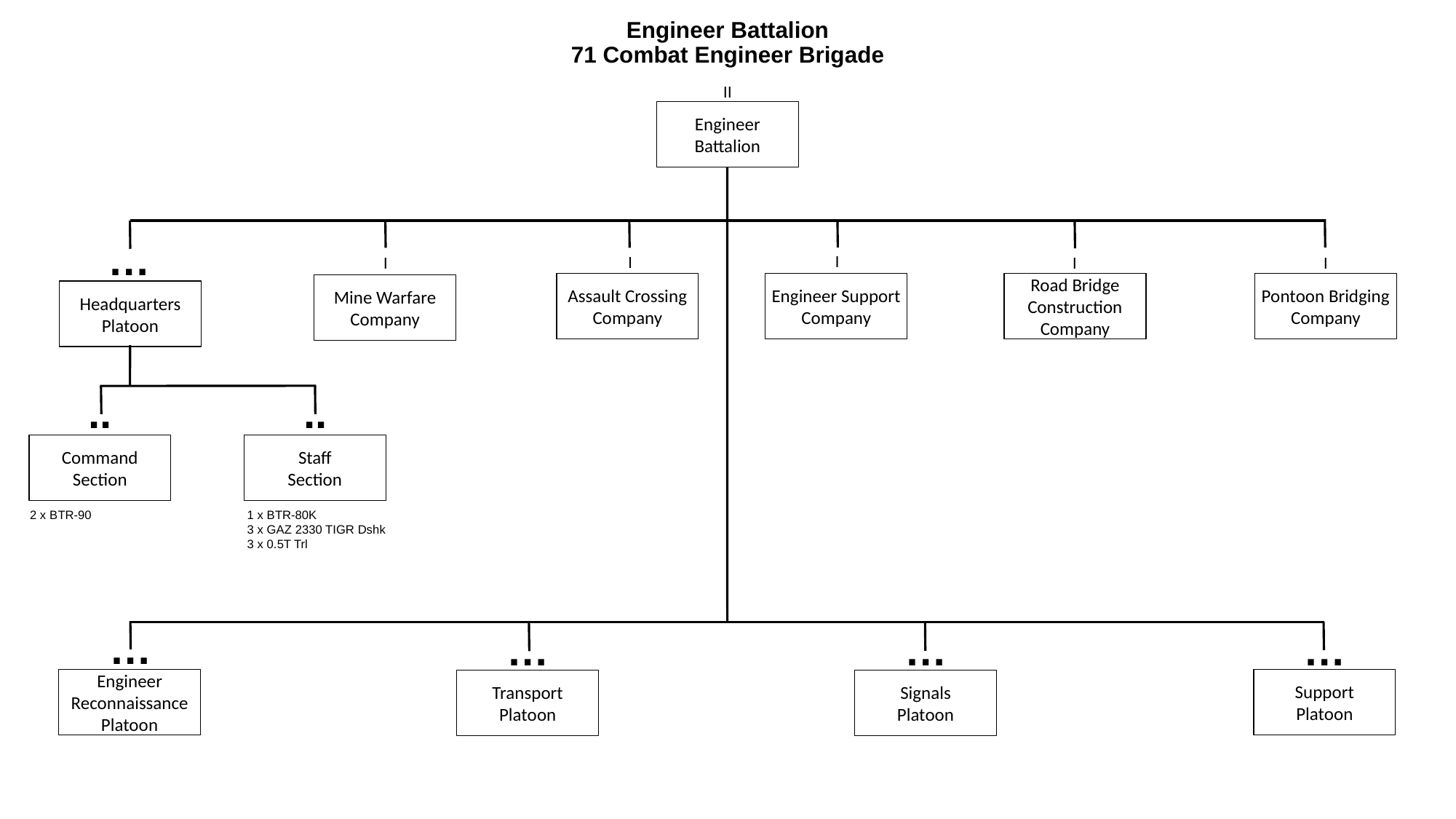

# Engineer Battalion 71 Combat Engineer Brigade
II
Engineer
Battalion
…
I
I
I
I
I
Assault Crossing
Company
Engineer Support
Company
Road Bridge Construction
Company
Pontoon Bridging
Company
Mine Warfare
Company
Headquarters
Platoon
..
..
Command
Section
Staff
Section
2 x BTR-90
1 x BTR-80K
3 x GAZ 2330 TIGR Dshk
3 x 0.5T Trl
…
…
…
…
Engineer Reconnaissance
Platoon
Support
Platoon
Transport
Platoon
Signals
Platoon